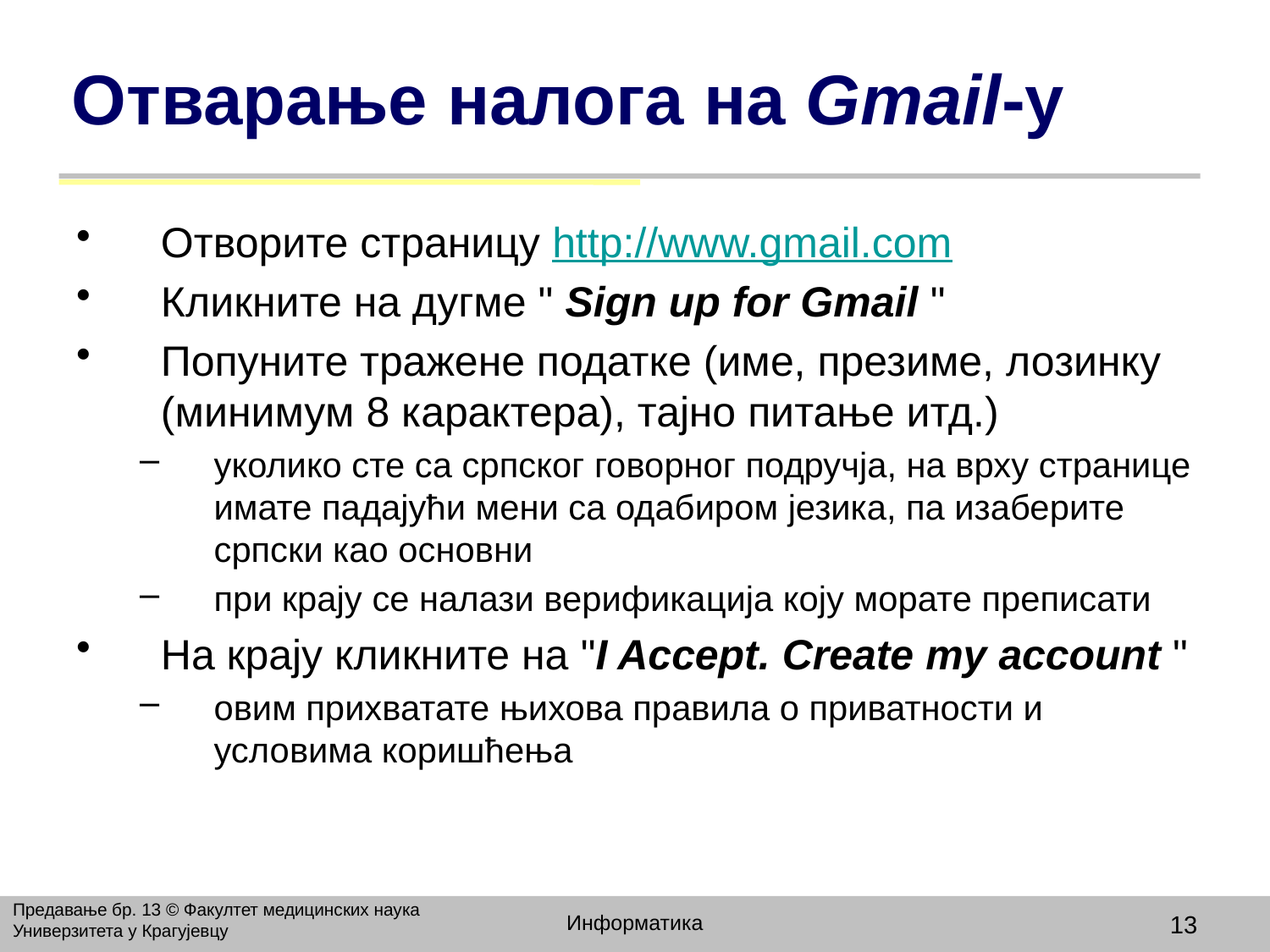

# Отварање налога на Gmail-у
Отворите страницу http://www.gmail.com
Кликните на дугме " Sign up for Gmail "
Попуните тражене податке (име, презиме, лозинку (минимум 8 карактера), тајно питање итд.)
уколико сте са српског говорног подручја, на врху странице имате падајући мени са одабиром језика, па изаберите српски као основни
при крају се налази верификација коју морате преписати
На крају кликните на "I Accept. Create my account "
овим прихватате њихова правила о приватности и условима коришћења
Предавање бр. 13 © Факултет медицинских наука Универзитета у Крагујевцу
Информатика
13